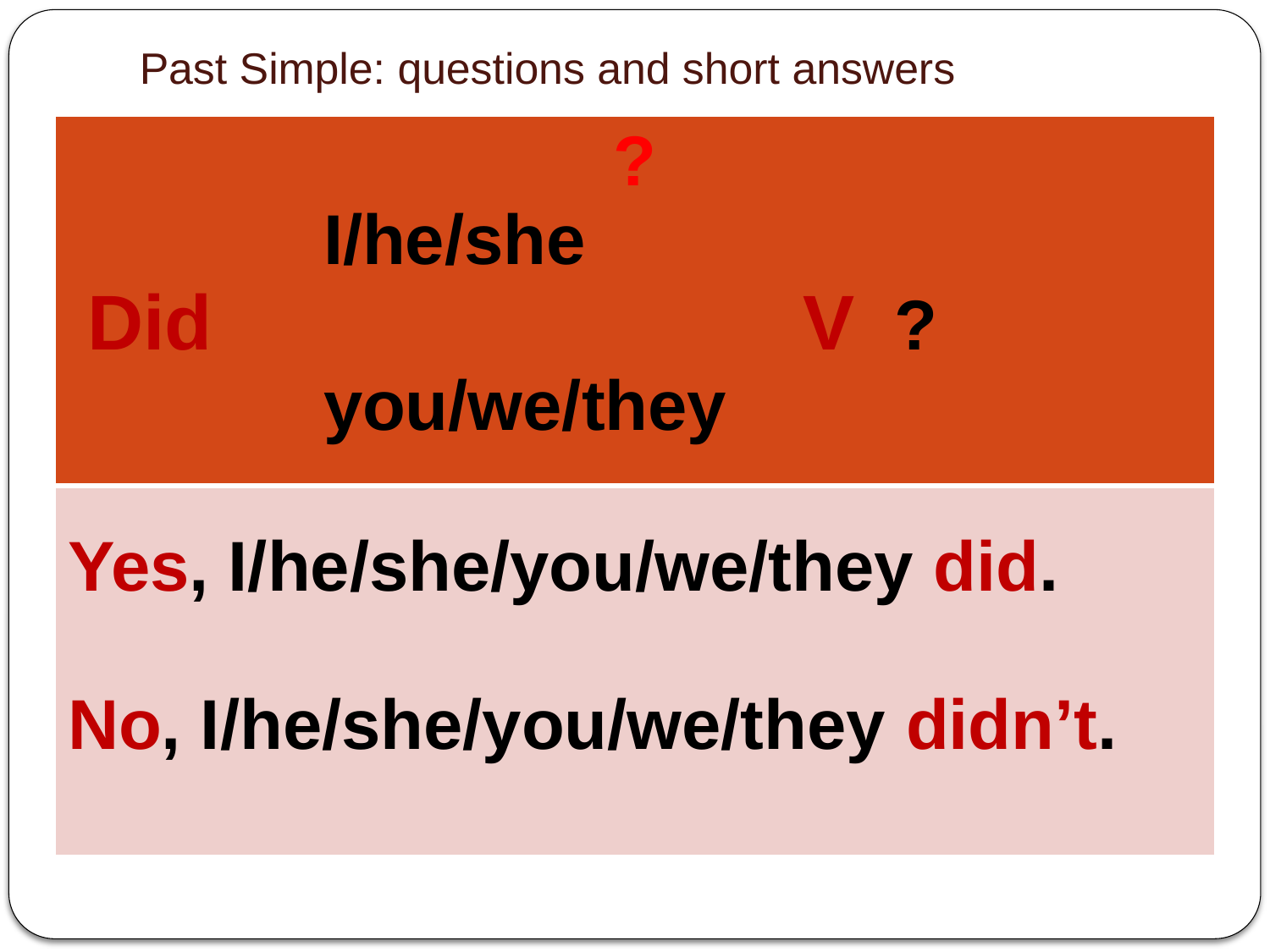

# Past Simple: questions and short answers
| ? I/he/she Did V ? you/we/they |
| --- |
| Yes, I/he/she/you/we/they did. No, I/he/she/you/we/they didn’t. |